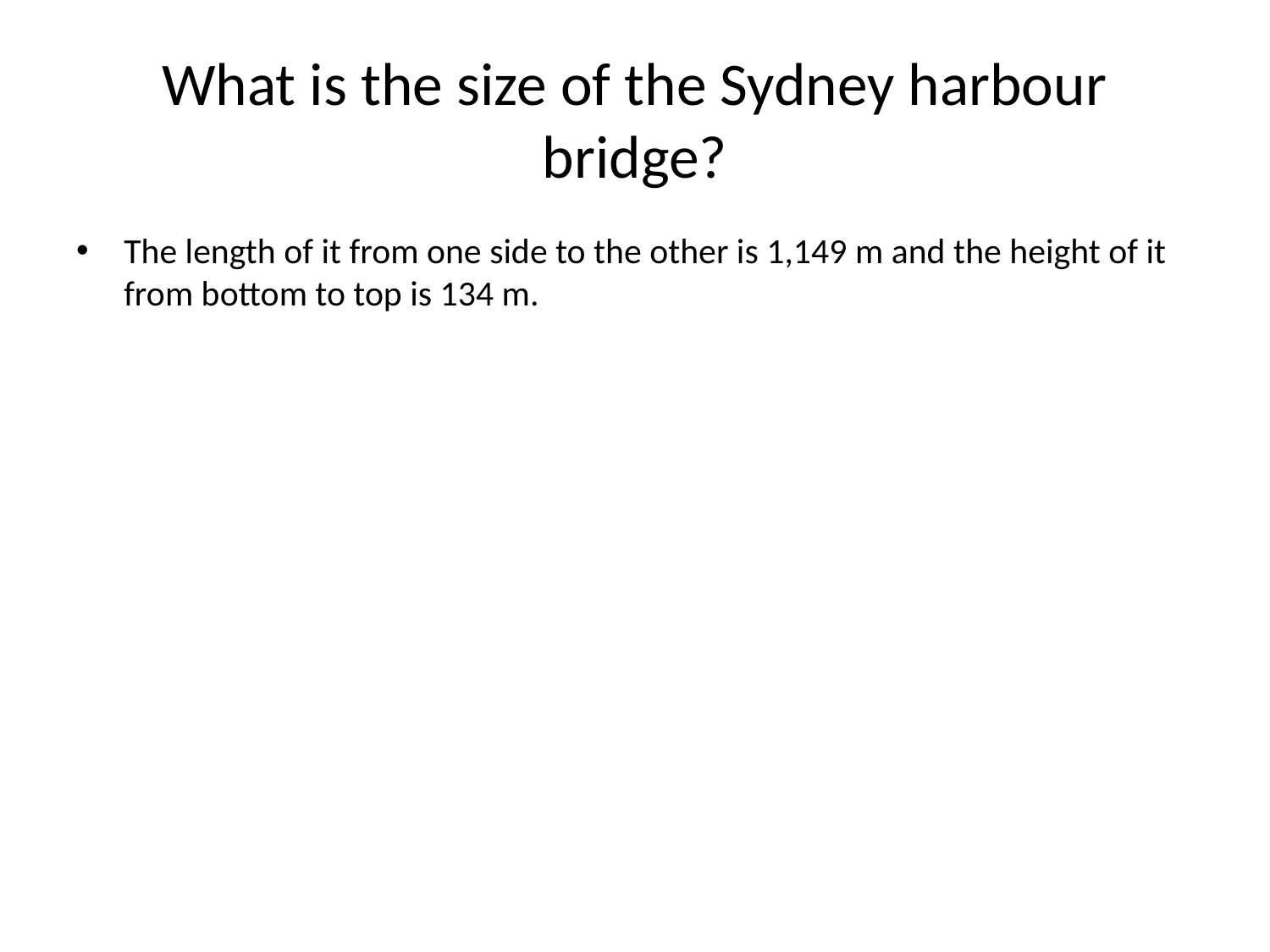

# What is the size of the Sydney harbour bridge?
The length of it from one side to the other is 1,149 m and the height of it from bottom to top is 134 m.